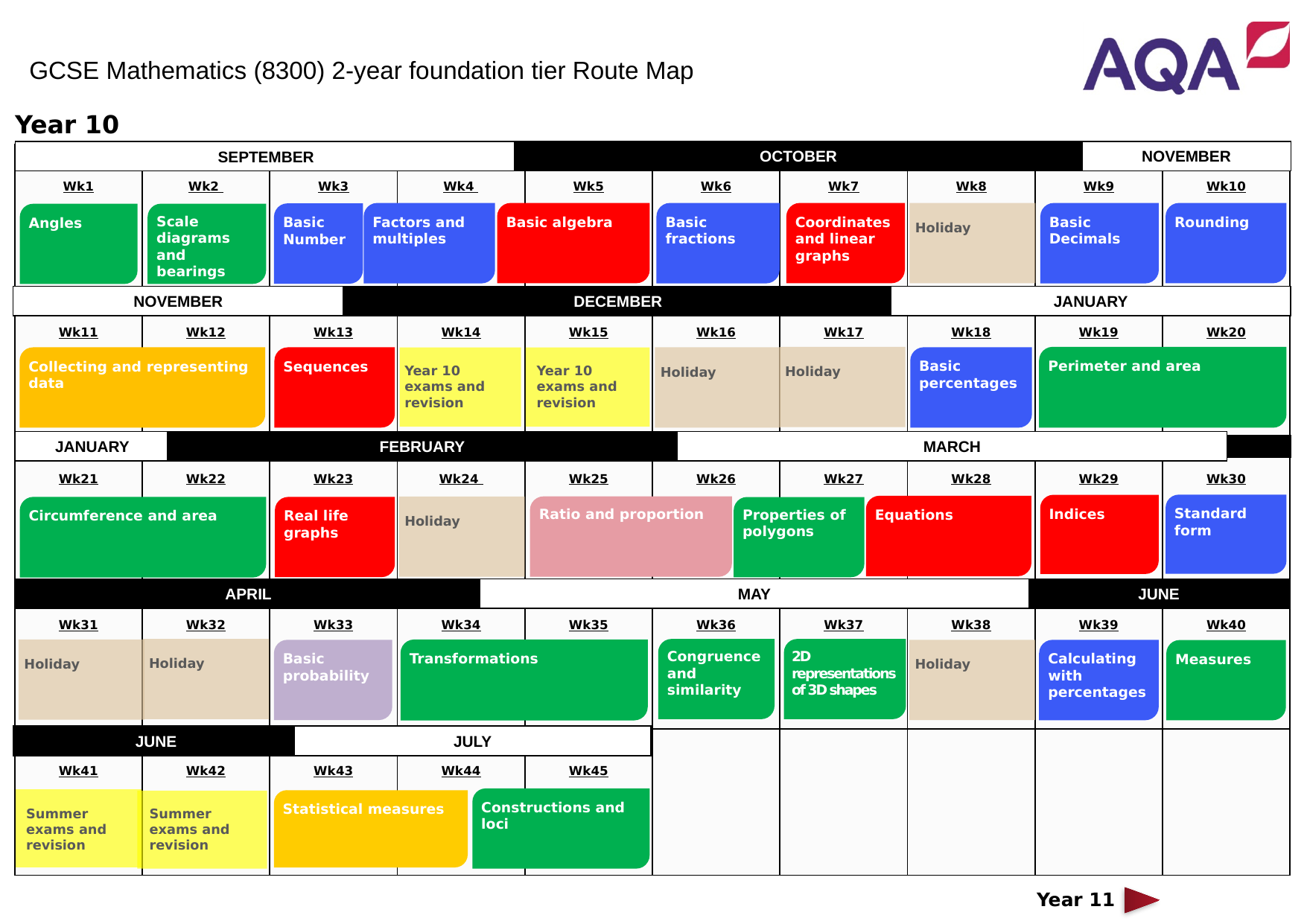

GCSE Mathematics (8300) 2-year foundation tier Route Map
Year 10

Factors and multiples
Basic algebra
Basic fractions
Coordinates
and linear graphs

Holiday
Basic Decimals
Rounding
Basic Number
Scale diagrams and bearings
Angles

Holiday
Perimeter and area
Basic percentages
Collecting and representing  data
Sequences

Holiday

Year 10
exams and revision
Year 10
exams and revision

Standard form
Indices
Equations
Ratio and proportion

Holiday
Circumference and area
Real life graphs
Properties of polygons
2D representations of 3D shapes

Holiday
Congruence and similarity

Holiday
Transformations
Basic probability

Holiday
Calculating with percentages
Measures
Constructions and loci

Statistical measures

Summer
exams and revision
Summer
exams and revision

Year 11